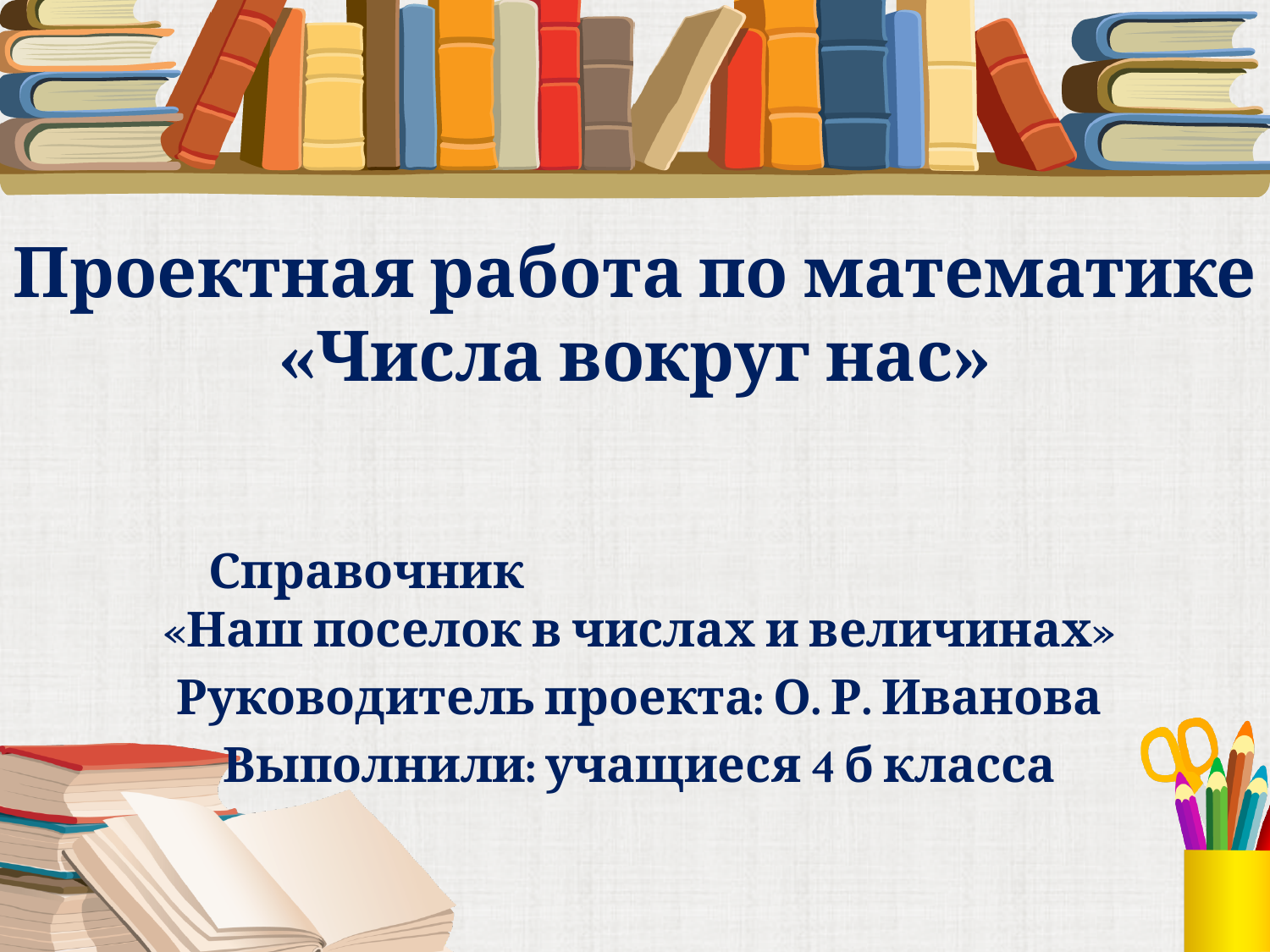

# Проектная работа по математике «Числа вокруг нас»

Справочник                                                        «Наш поселок в числах и величинах»
Руководитель проекта: О. Р. Иванова
Выполнили: учащиеся 4 б класса